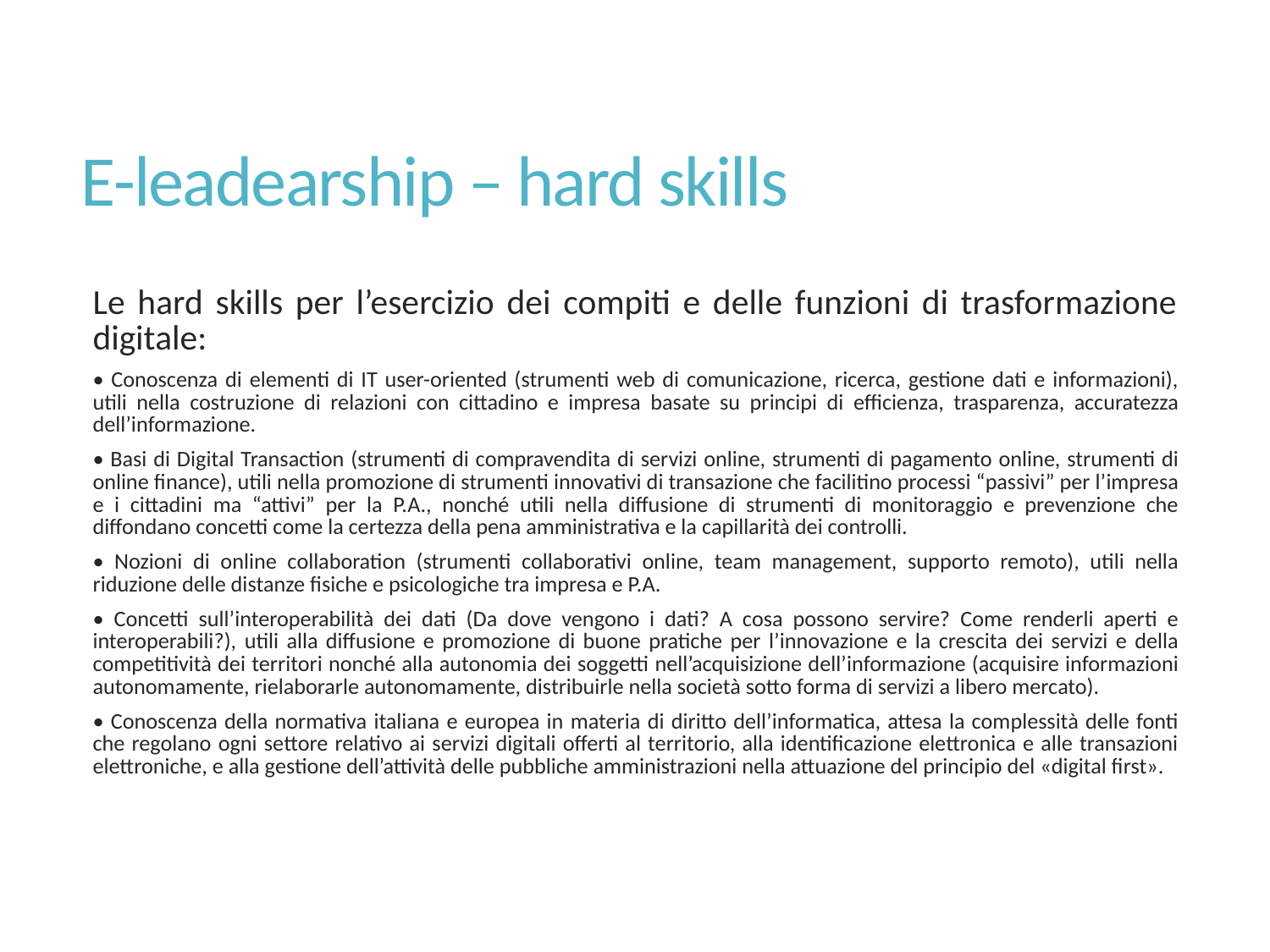

# E-leadearship – hard skills
Le hard skills per l’esercizio dei compiti e delle funzioni di trasformazione digitale:
• Conoscenza di elementi di IT user-oriented (strumenti web di comunicazione, ricerca, gestione dati e informazioni), utili nella costruzione di relazioni con cittadino e impresa basate su principi di efficienza, trasparenza, accuratezza dell’informazione.
• Basi di Digital Transaction (strumenti di compravendita di servizi online, strumenti di pagamento online, strumenti di online finance), utili nella promozione di strumenti innovativi di transazione che facilitino processi “passivi” per l’impresa e i cittadini ma “attivi” per la P.A., nonché utili nella diffusione di strumenti di monitoraggio e prevenzione che diffondano concetti come la certezza della pena amministrativa e la capillarità dei controlli.
• Nozioni di online collaboration (strumenti collaborativi online, team management, supporto remoto), utili nella riduzione delle distanze fisiche e psicologiche tra impresa e P.A.
• Concetti sull’interoperabilità dei dati (Da dove vengono i dati? A cosa possono servire? Come renderli aperti e interoperabili?), utili alla diffusione e promozione di buone pratiche per l’innovazione e la crescita dei servizi e della competitività dei territori nonché alla autonomia dei soggetti nell’acquisizione dell’informazione (acquisire informazioni autonomamente, rielaborarle autonomamente, distribuirle nella società sotto forma di servizi a libero mercato).
• Conoscenza della normativa italiana e europea in materia di diritto dell’informatica, attesa la complessità delle fonti che regolano ogni settore relativo ai servizi digitali offerti al territorio, alla identificazione elettronica e alle transazioni elettroniche, e alla gestione dell’attività delle pubbliche amministrazioni nella attuazione del principio del «digital first».